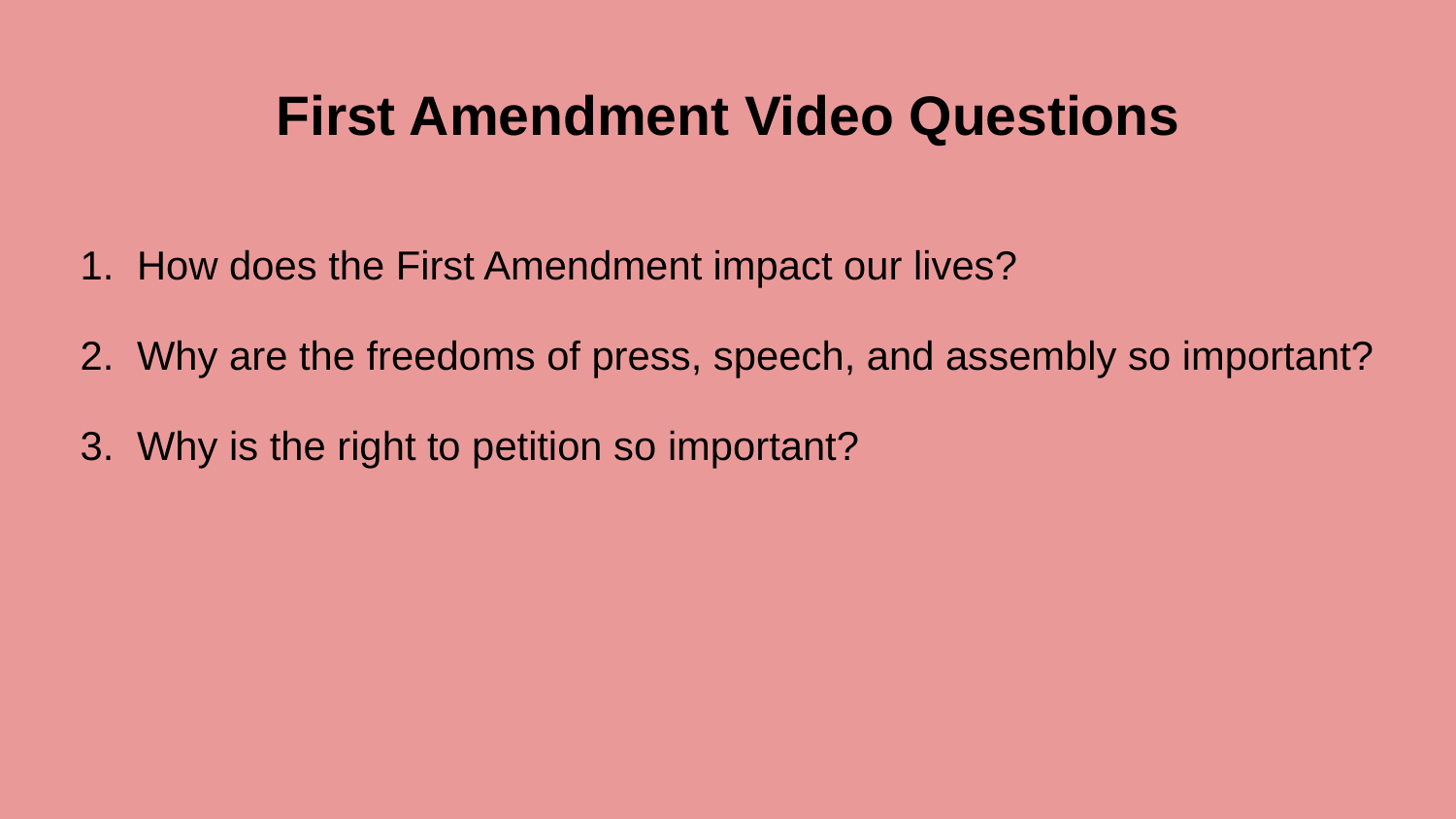

# First Amendment Video Questions
How does the First Amendment impact our lives?
Why are the freedoms of press, speech, and assembly so important?
Why is the right to petition so important?